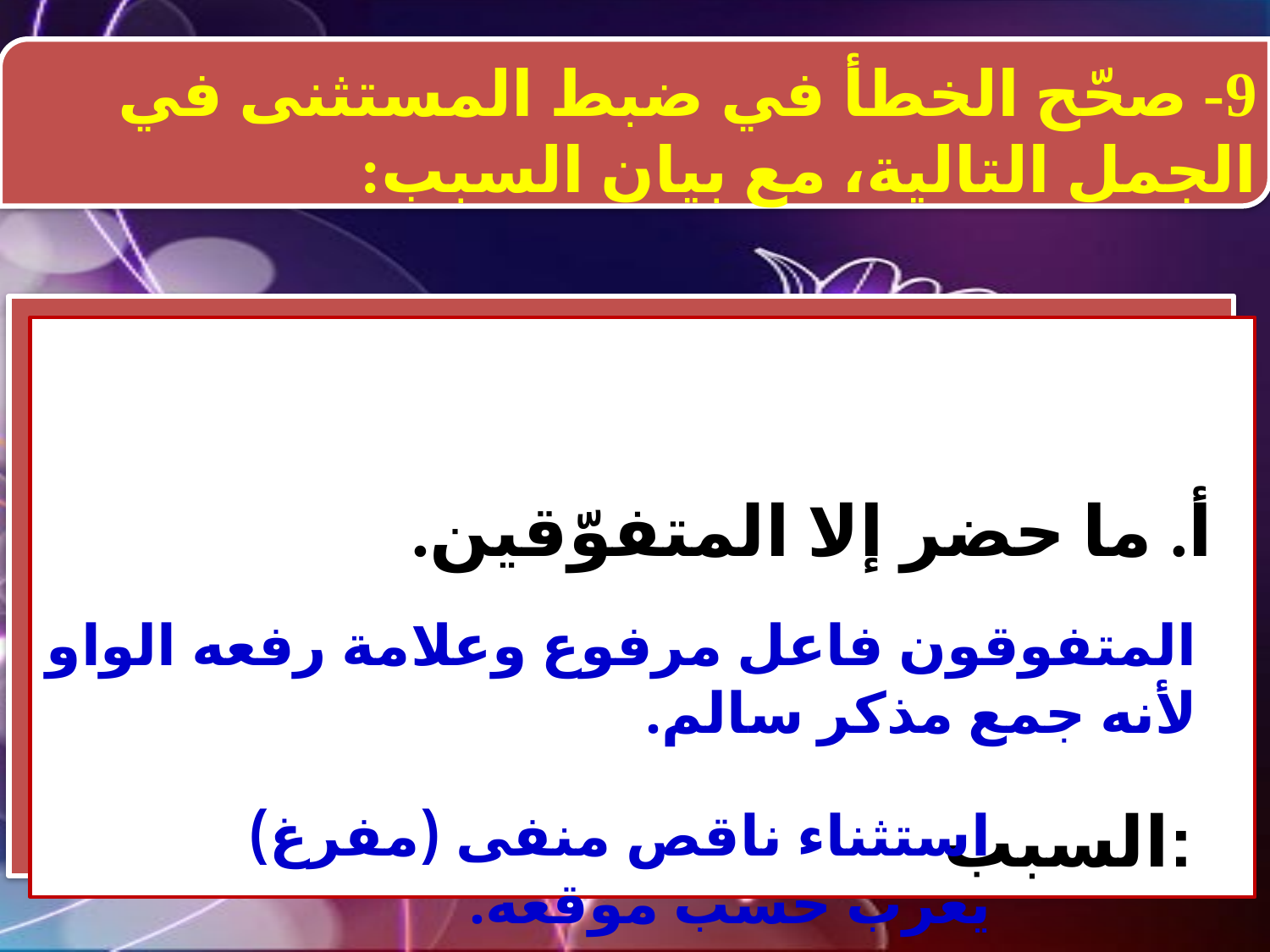

9- صحّح الخطأ في ضبط المستثنى في الجمل التالية، مع بيان السبب:

أ. ما حضر إلا المتفوّقين.

السبب:
المتفوقون فاعل مرفوع وعلامة رفعه الواو لأنه جمع مذكر سالم.
استثناء ناقص منفى (مفرغ) يعرب حسب موقعه.